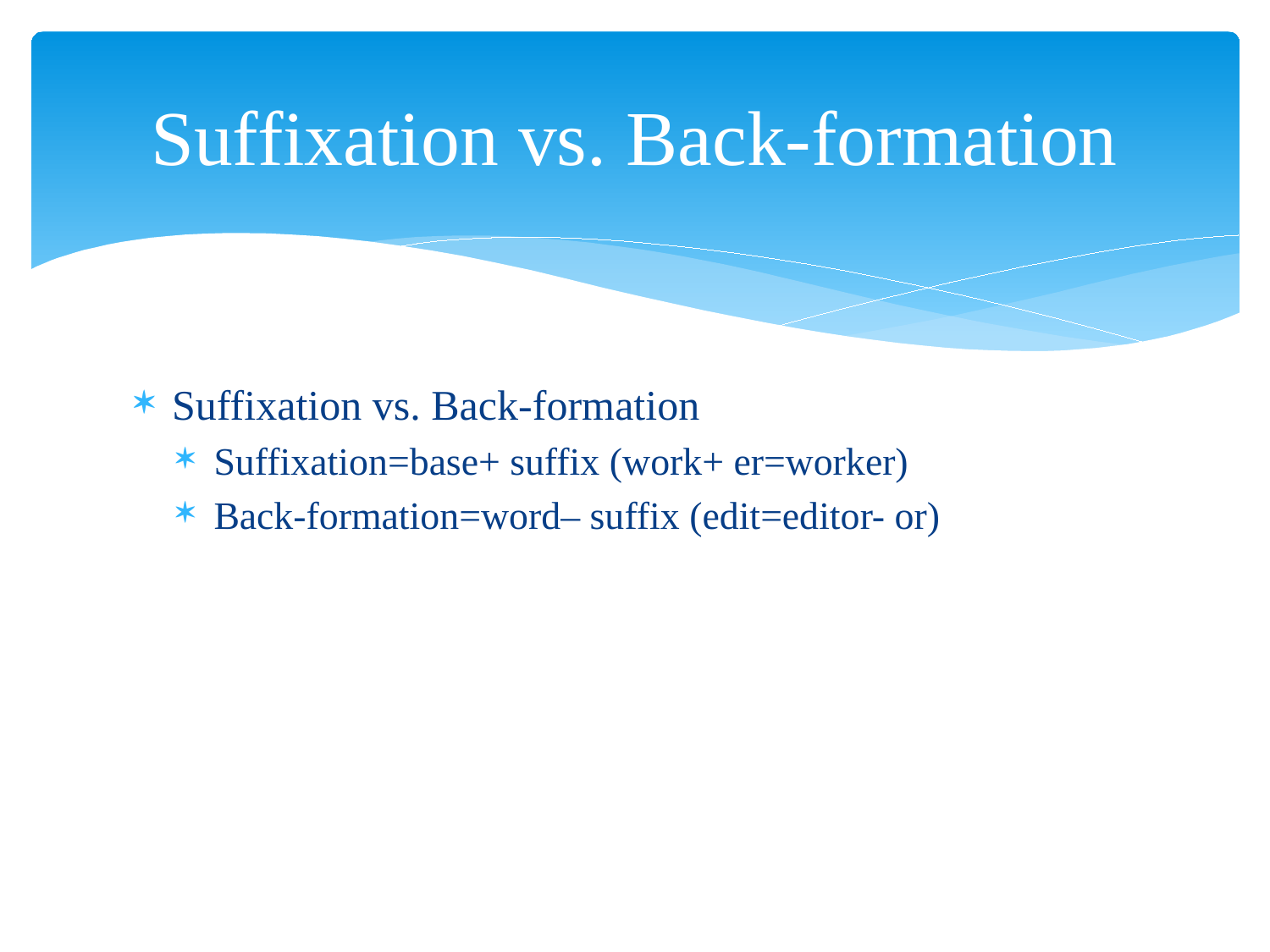

# Suffixation vs. Back-formation
Suffixation vs. Back-formation
Suffixation=base+ suffix (work+ er=worker)
Back-formation=word– suffix (edit=editor- or)